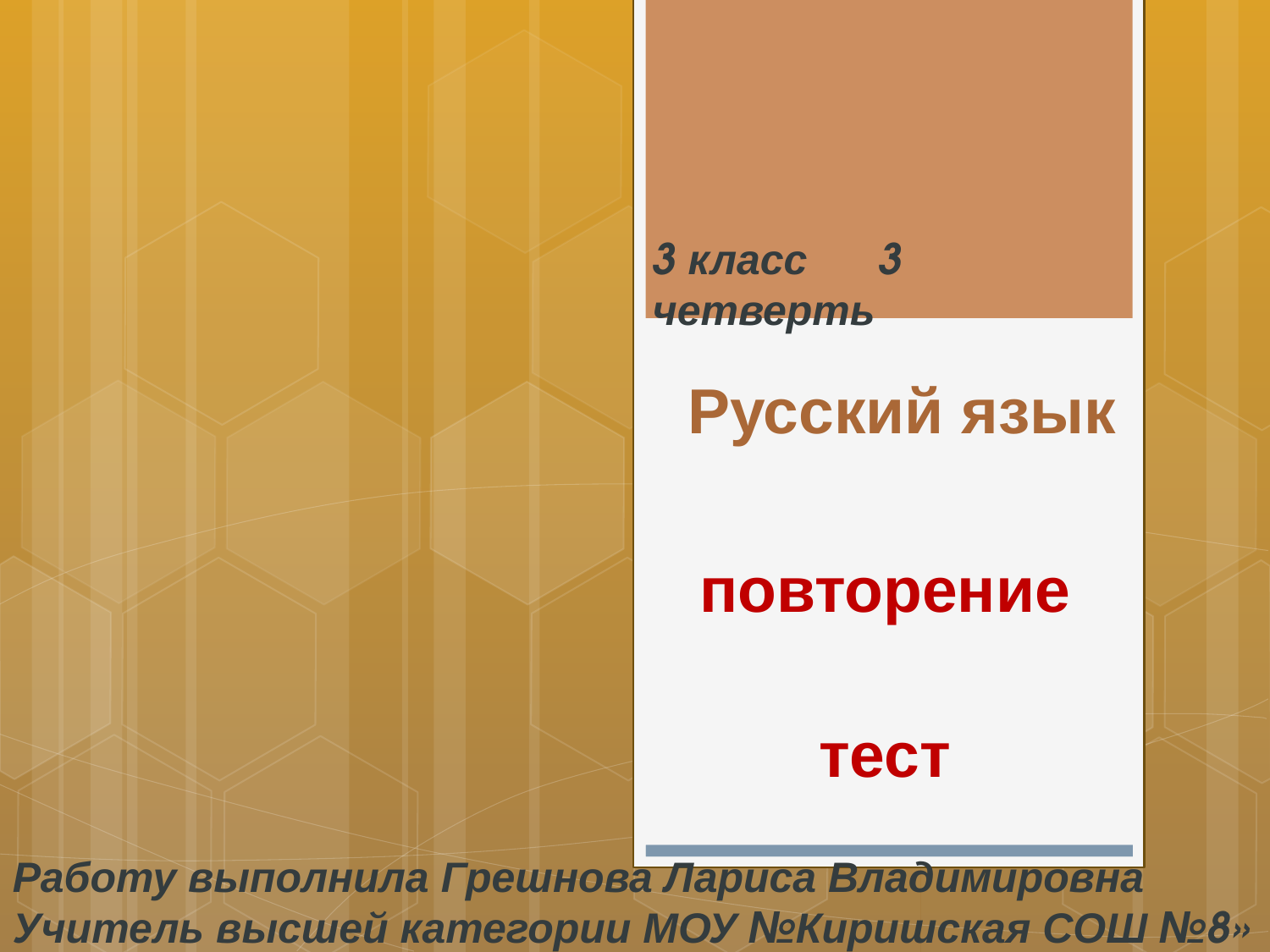

# Русский язык
3 класс      3 четверть
повторение
тест

Работу выполнила Грешнова Лариса Владимировна
Учитель высшей категории МОУ №Киришская СОШ №8»